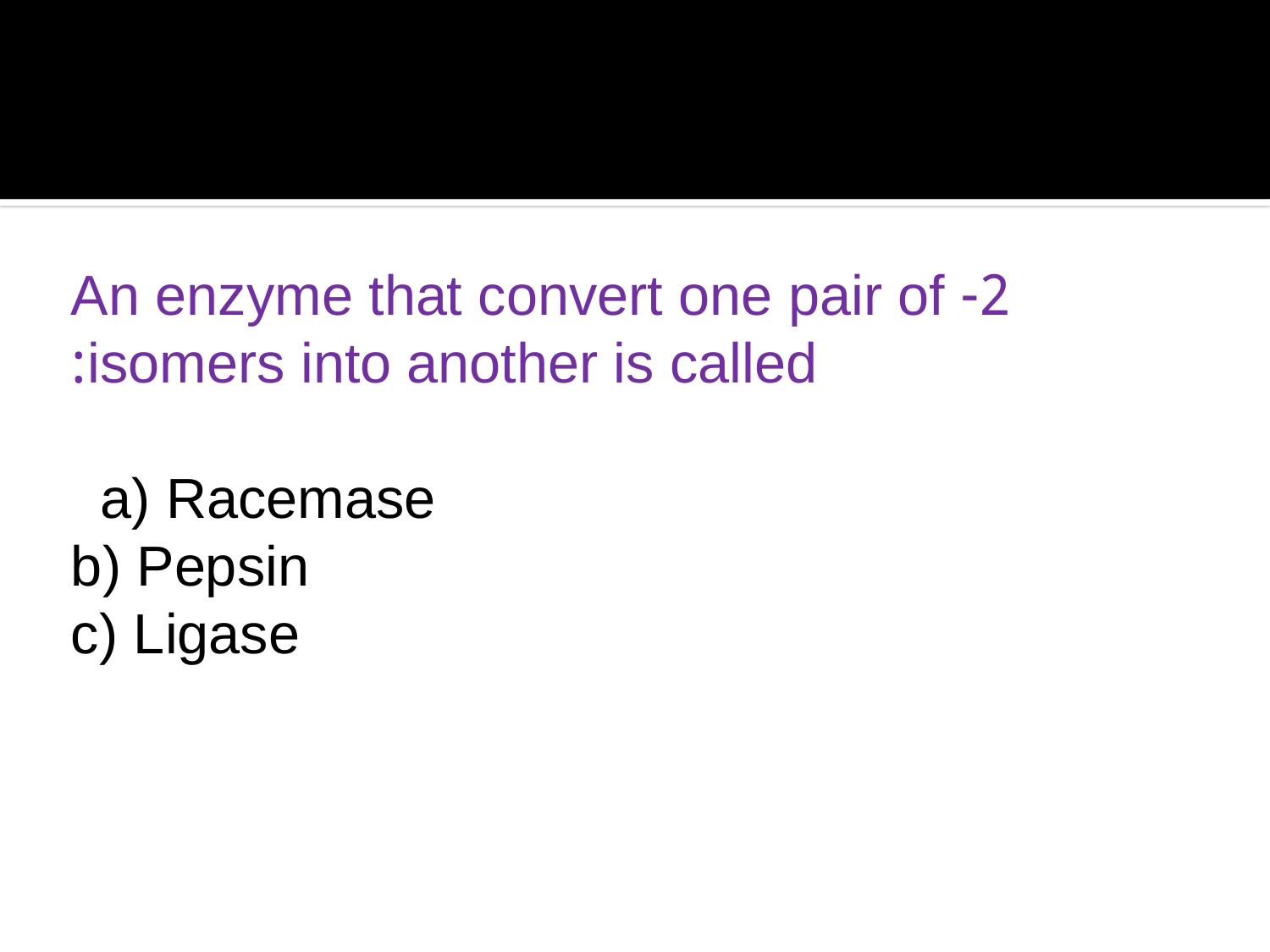

#
2- An enzyme that convert one pair of isomers into another is called:

a) Racemase
b) Pepsin
c) Ligase